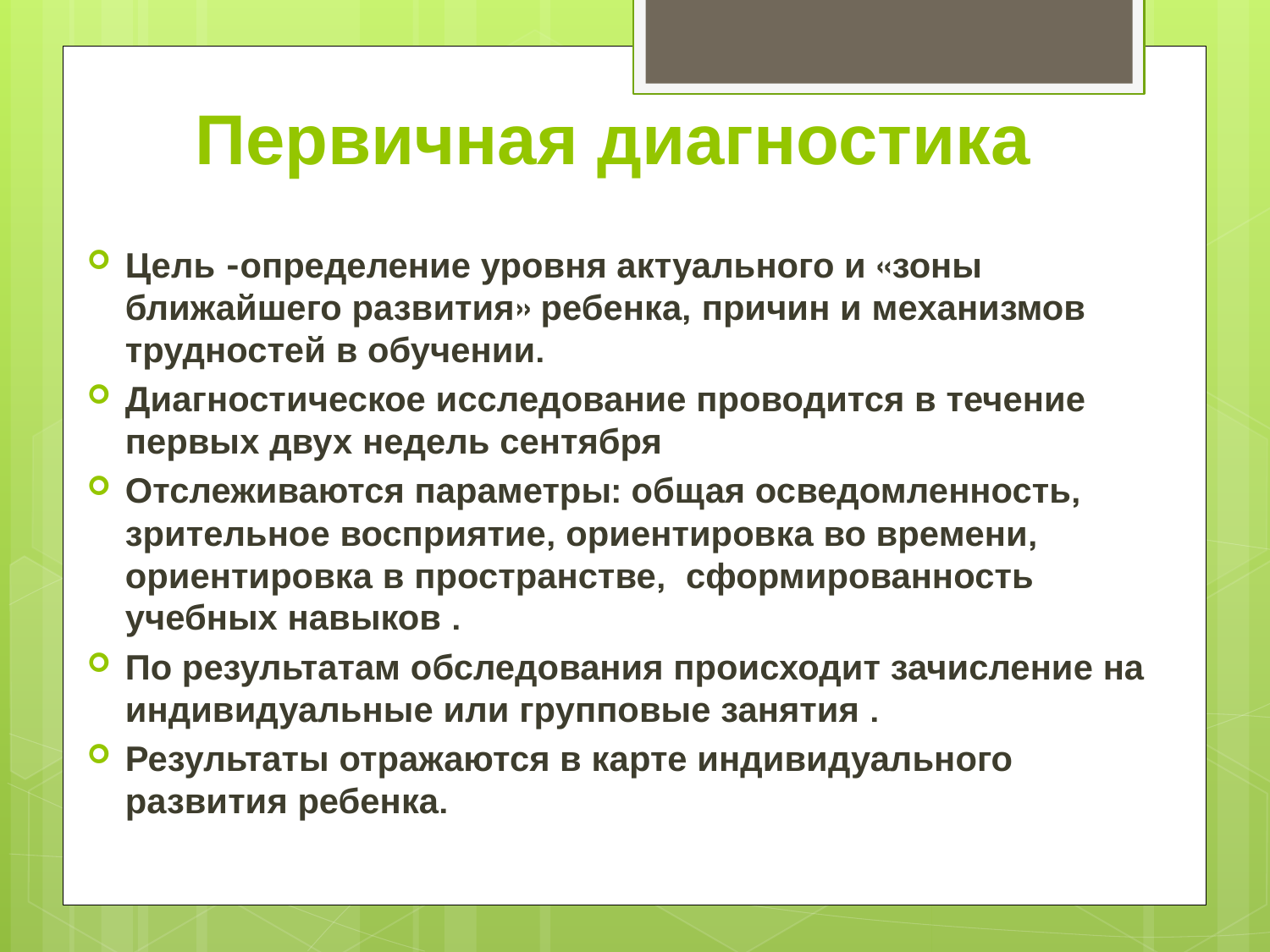

# Первичная диагностика
Цель -определение уровня актуального и «зоны ближайшего развития» ребенка, причин и механизмов трудностей в обучении.
Диагностическое исследование проводится в течение первых двух недель сентября
Отслеживаются параметры: общая осведомленность, зрительное восприятие, ориентировка во времени, ориентировка в пространстве,  сформированность учебных навыков .
По результатам обследования происходит зачисление на индивидуальные или групповые занятия .
Результаты отражаются в карте индивидуального развития ребенка.